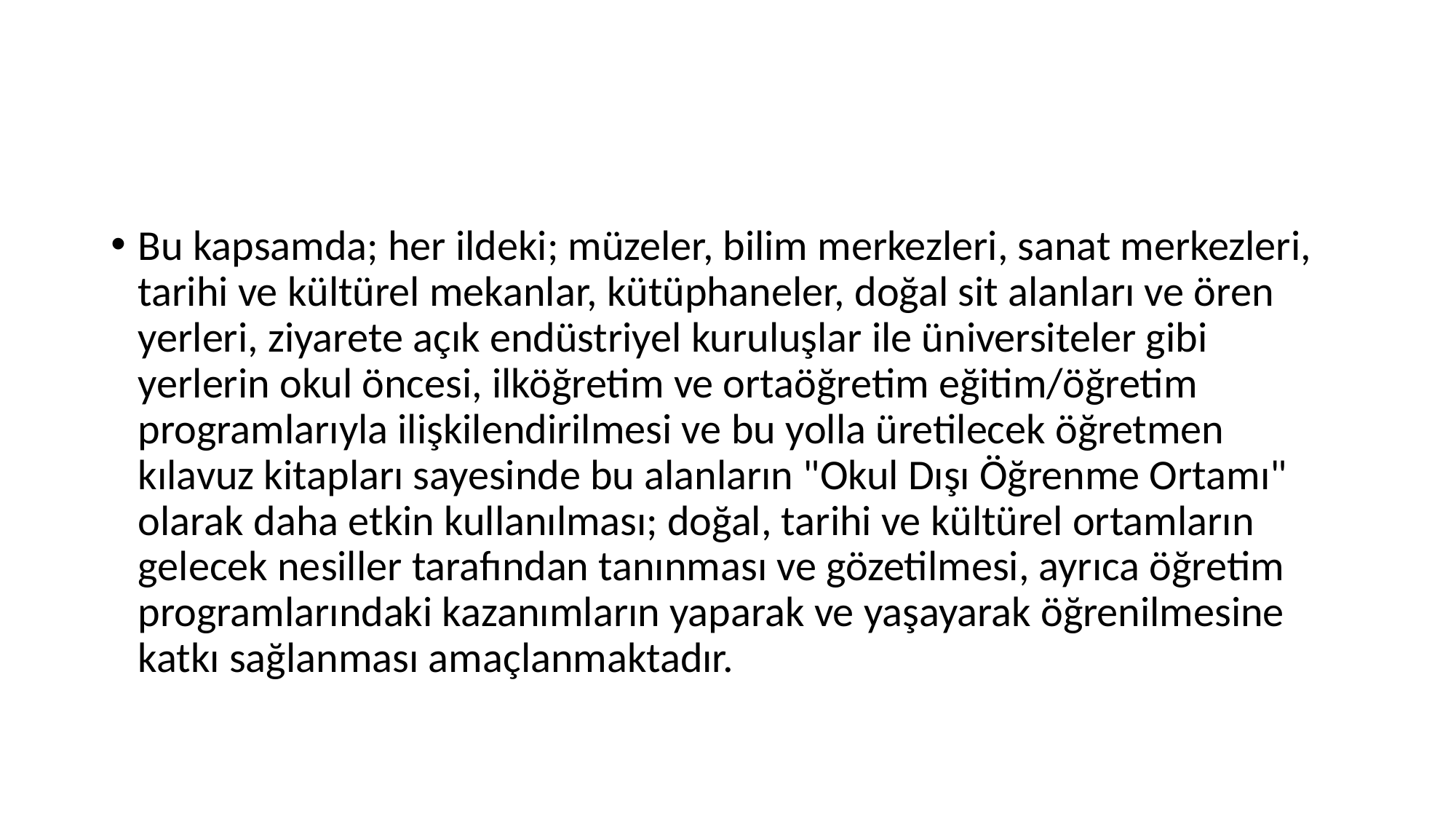

Bu kapsamda; her ildeki; müzeler, bilim merkezleri, sanat merkezleri, tarihi ve kültürel mekanlar, kütüphaneler, doğal sit alanları ve ören yerleri, ziyarete açık endüstriyel kuruluşlar ile üniversiteler gibi yerlerin okul öncesi, ilköğretim ve ortaöğretim eğitim/öğretim programlarıyla ilişkilendirilmesi ve bu yolla üretilecek öğretmen kılavuz kitapları sayesinde bu alanların "Okul Dışı Öğrenme Ortamı" olarak daha etkin kullanılması; doğal, tarihi ve kültürel ortamların gelecek nesiller tarafından tanınması ve gözetilmesi, ayrıca öğretim programlarındaki kazanımların yaparak ve yaşayarak öğrenilmesine katkı sağlanması amaçlanmaktadır.